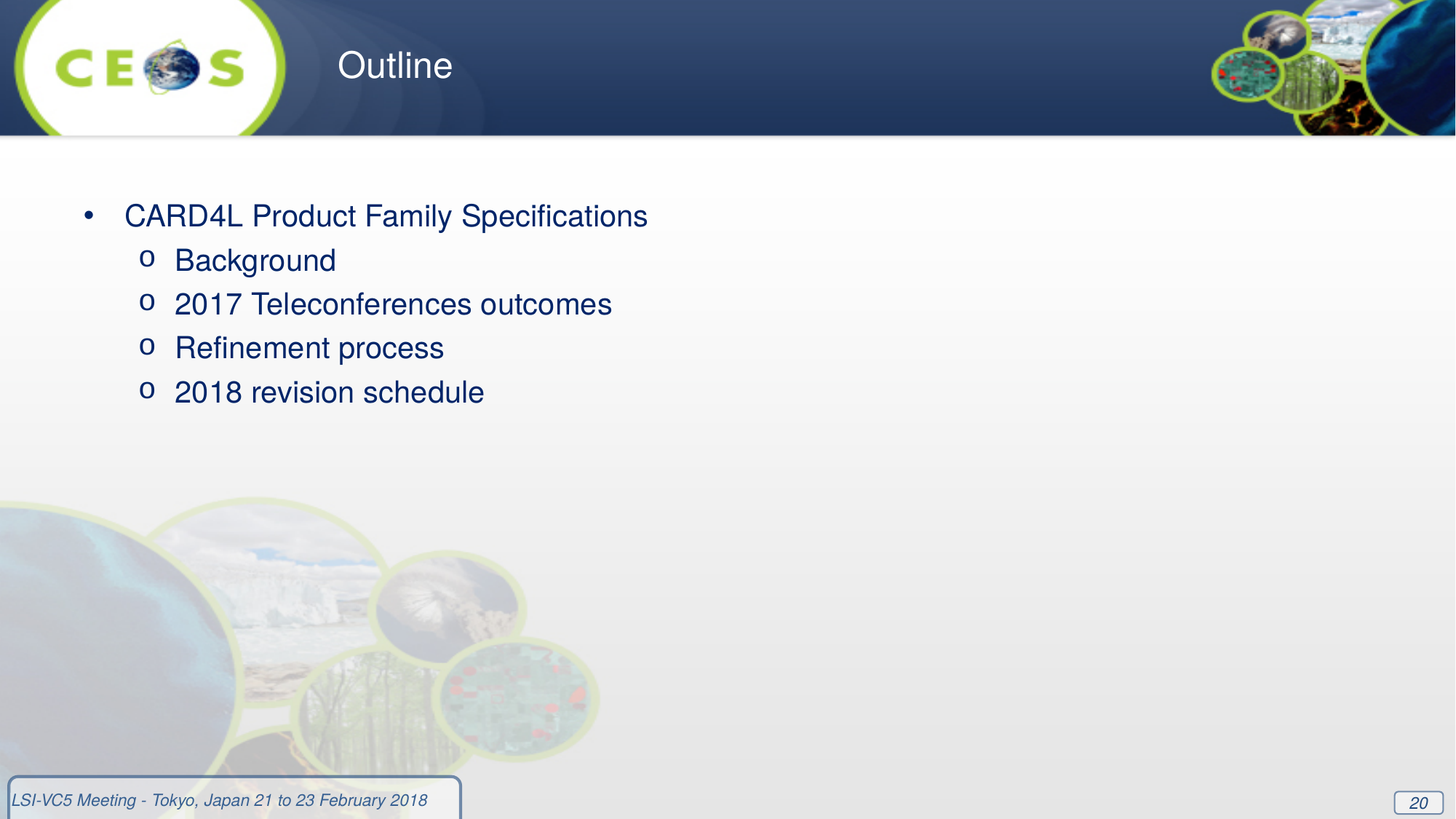

Outline
CARD4L Product Family Specifications
Background
2017 Teleconferences outcomes
Refinement process
2018 revision schedule

20